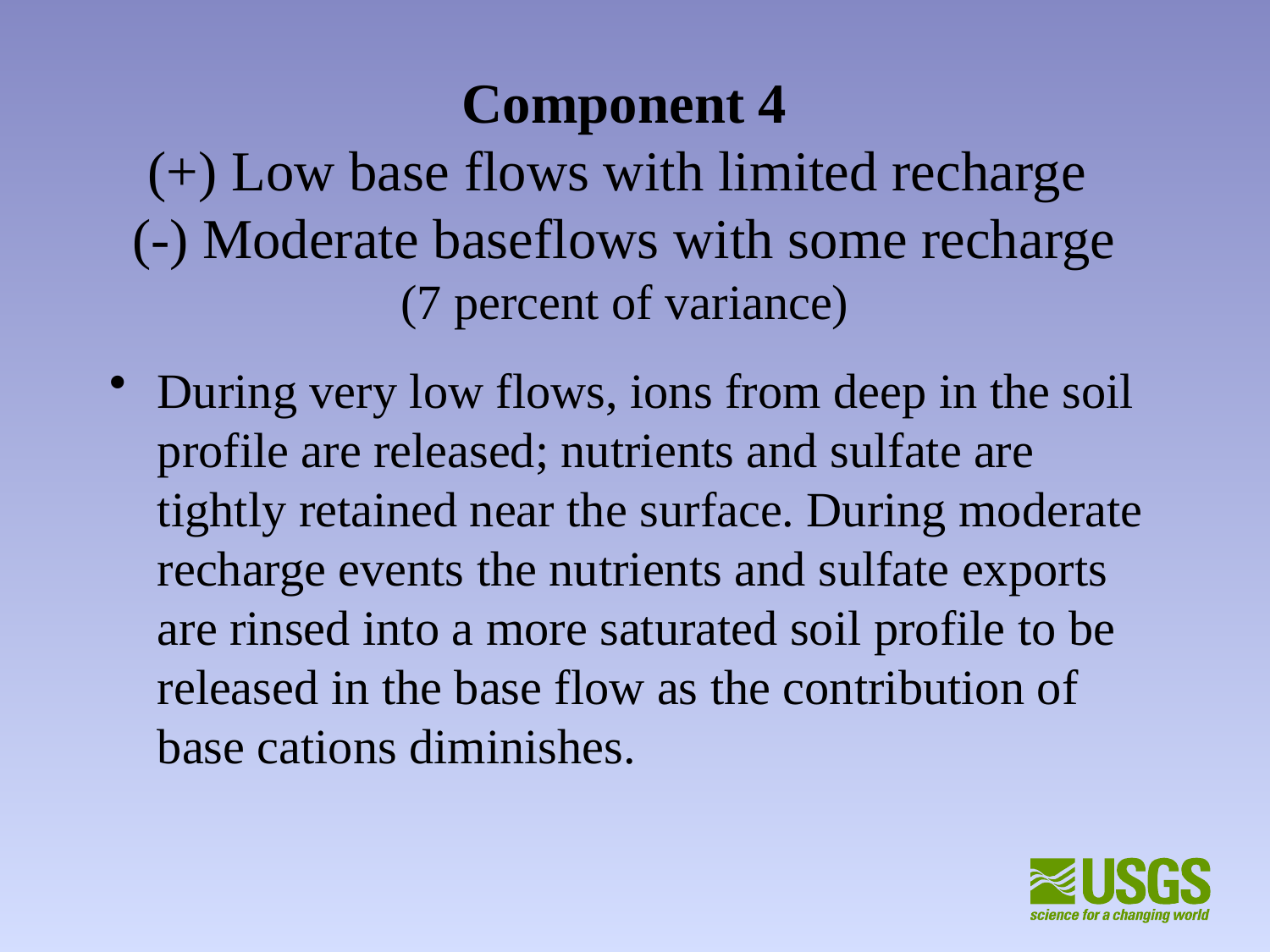

# Component 4 (+) Low base flows with limited recharge (-) Moderate baseflows with some recharge (7 percent of variance)
During very low flows, ions from deep in the soil profile are released; nutrients and sulfate are tightly retained near the surface. During moderate recharge events the nutrients and sulfate exports are rinsed into a more saturated soil profile to be released in the base flow as the contribution of base cations diminishes.